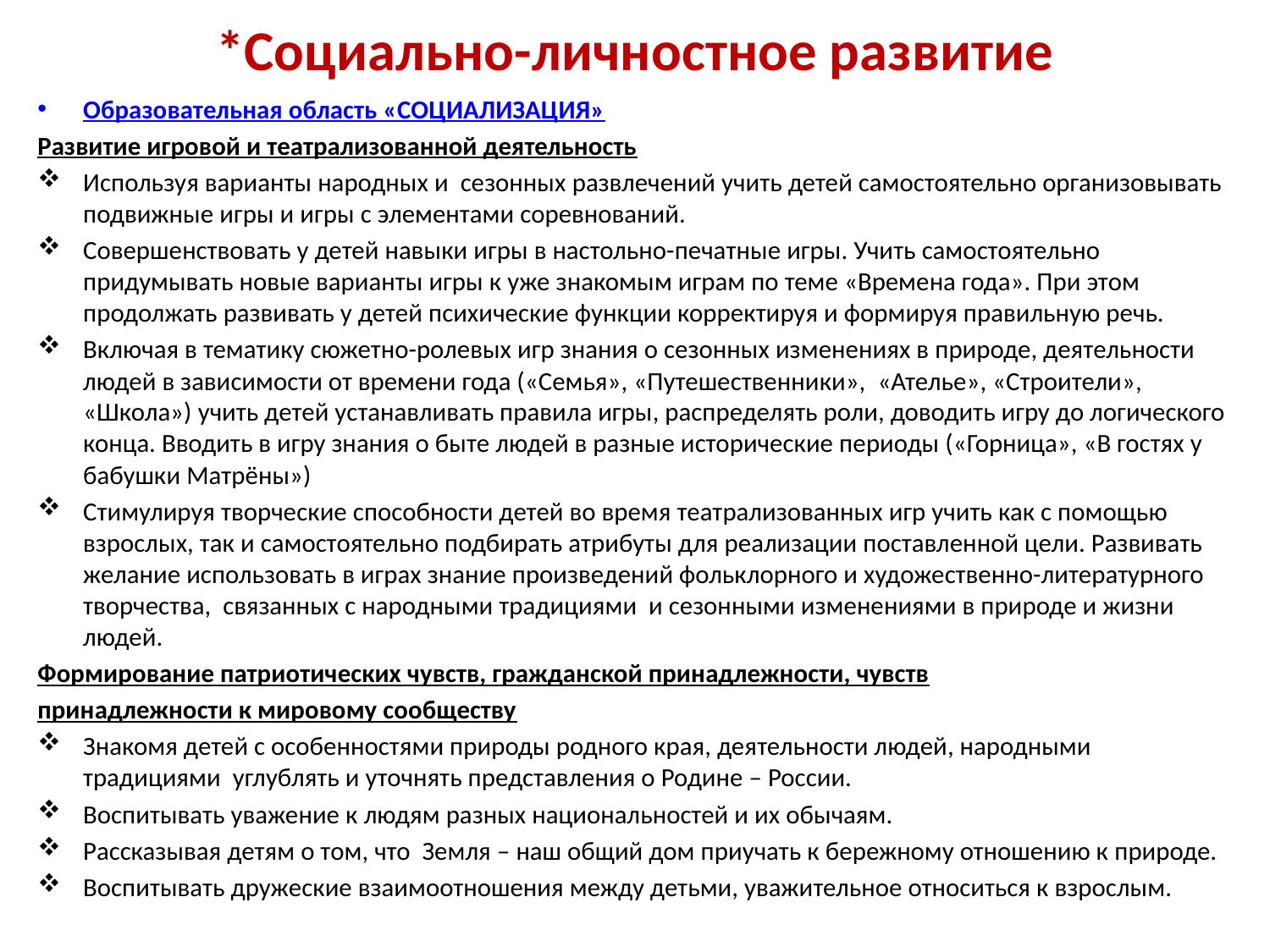

# *Социально-личностное развитие
Образовательная область «СОЦИАЛИЗАЦИЯ»
Развитие игровой и театрализованной деятельность
Используя варианты народных и  сезонных развлечений учить детей самостоятельно организовывать подвижные игры и игры с элементами соревнований.
Совершенствовать у детей навыки игры в настольно-печатные игры. Учить самостоятельно придумывать новые варианты игры к уже знакомым играм по теме «Времена года». При этом продолжать развивать у детей психические функции корректируя и формируя правильную речь.
Включая в тематику сюжетно-ролевых игр знания о сезонных изменениях в природе, деятельности людей в зависимости от времени года («Семья», «Путешественники»,  «Ателье», «Строители», «Школа») учить детей устанавливать правила игры, распределять роли, доводить игру до логического конца. Вводить в игру знания о быте людей в разные исторические периоды («Горница», «В гостях у бабушки Матрёны»)
Стимулируя творческие способности детей во время театрализованных игр учить как с помощью взрослых, так и самостоятельно подбирать атрибуты для реализации поставленной цели. Развивать желание использовать в играх знание произведений фольклорного и художественно-литературного творчества,  связанных с народными традициями  и сезонными изменениями в природе и жизни людей.
Формирование патриотических чувств, гражданской принадлежности, чувств
принадлежности к мировому сообществу
Знакомя детей с особенностями природы родного края, деятельности людей, народными традициями  углублять и уточнять представления о Родине – России.
Воспитывать уважение к людям разных национальностей и их обычаям.
Рассказывая детям о том, что  Земля – наш общий дом приучать к бережному отношению к природе.
Воспитывать дружеские взаимоотношения между детьми, уважительное относиться к взрослым.